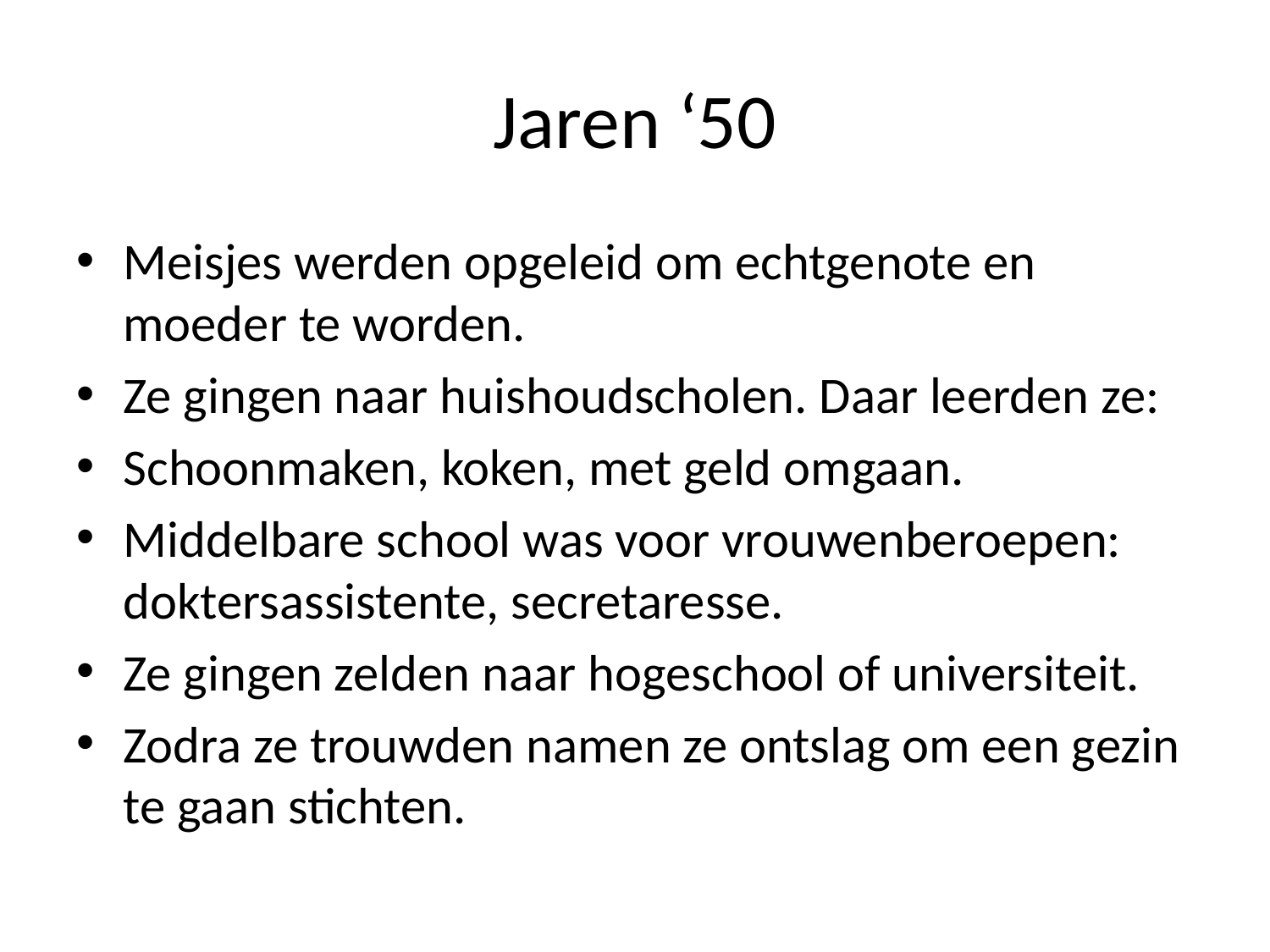

# Jaren ‘50
Meisjes werden opgeleid om echtgenote en moeder te worden.
Ze gingen naar huishoudscholen. Daar leerden ze:
Schoonmaken, koken, met geld omgaan.
Middelbare school was voor vrouwenberoepen: doktersassistente, secretaresse.
Ze gingen zelden naar hogeschool of universiteit.
Zodra ze trouwden namen ze ontslag om een gezin te gaan stichten.